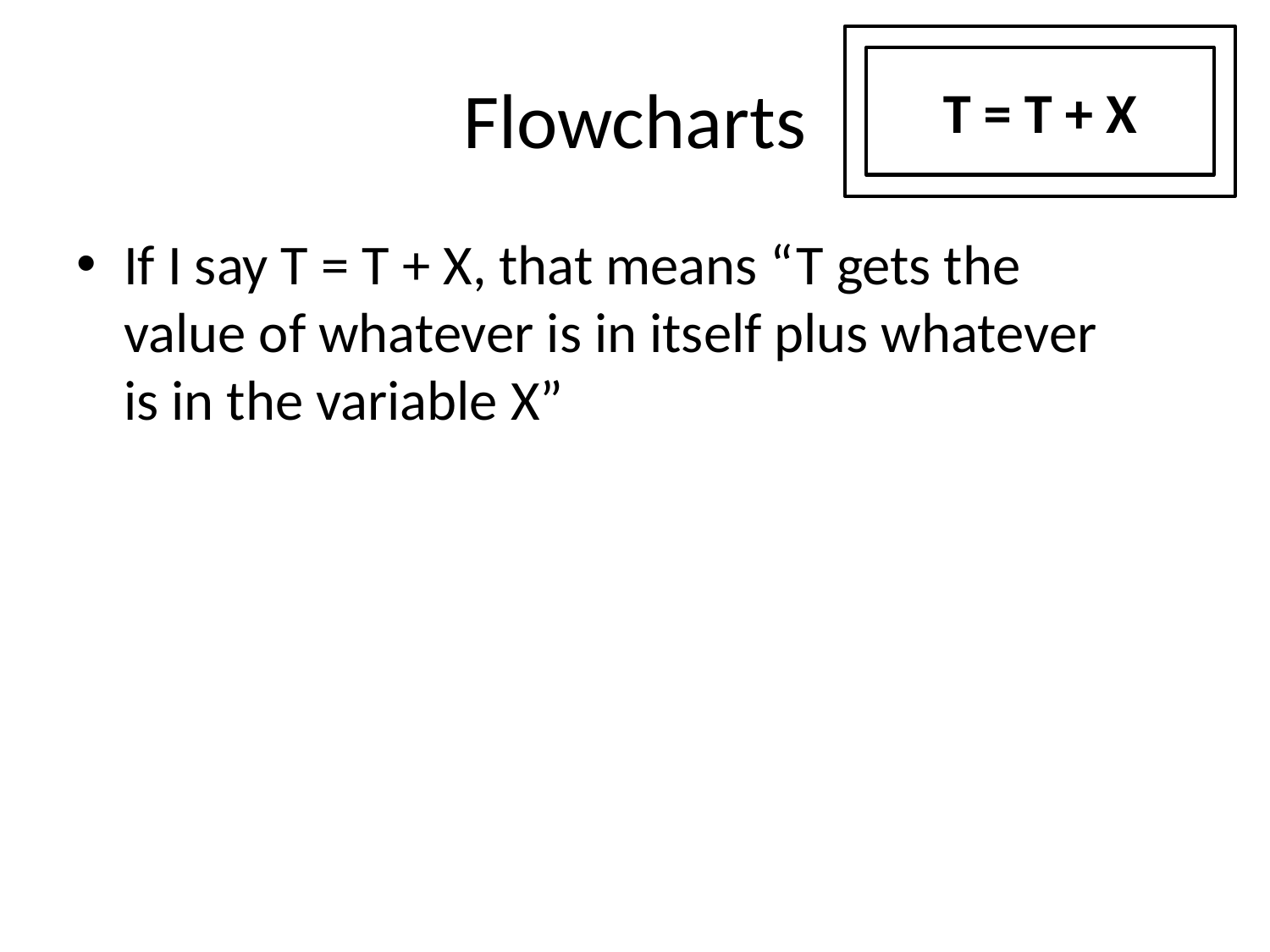

T = T + X
# Flowcharts
If I say T = T + X, that means “T gets the value of whatever is in itself plus whatever is in the variable X”